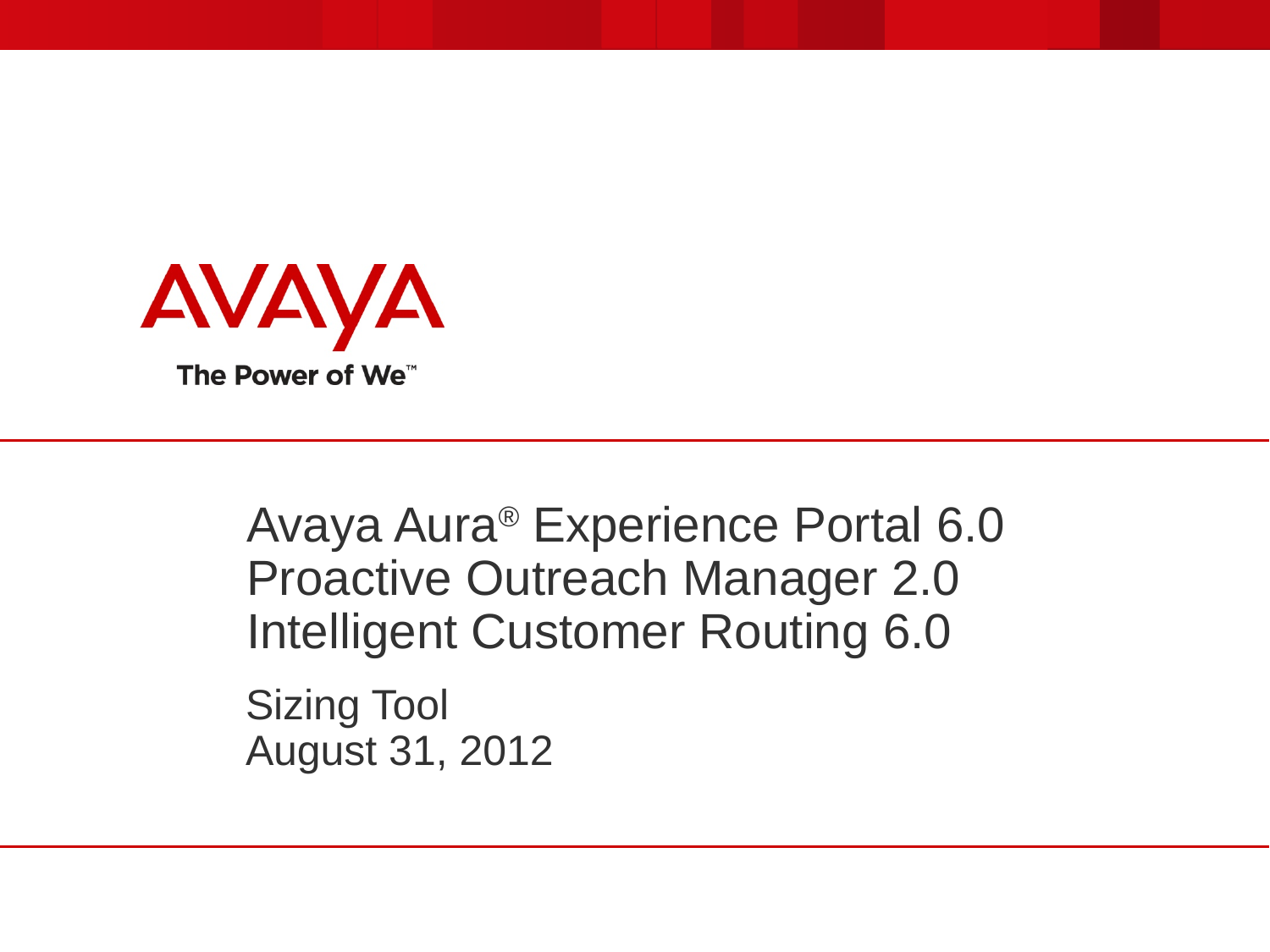

# Avaya Aura® Experience Portal 6.0 Proactive Outreach Manager 2.0 Intelligent Customer Routing 6.0
Sizing Tool
August 31, 2012